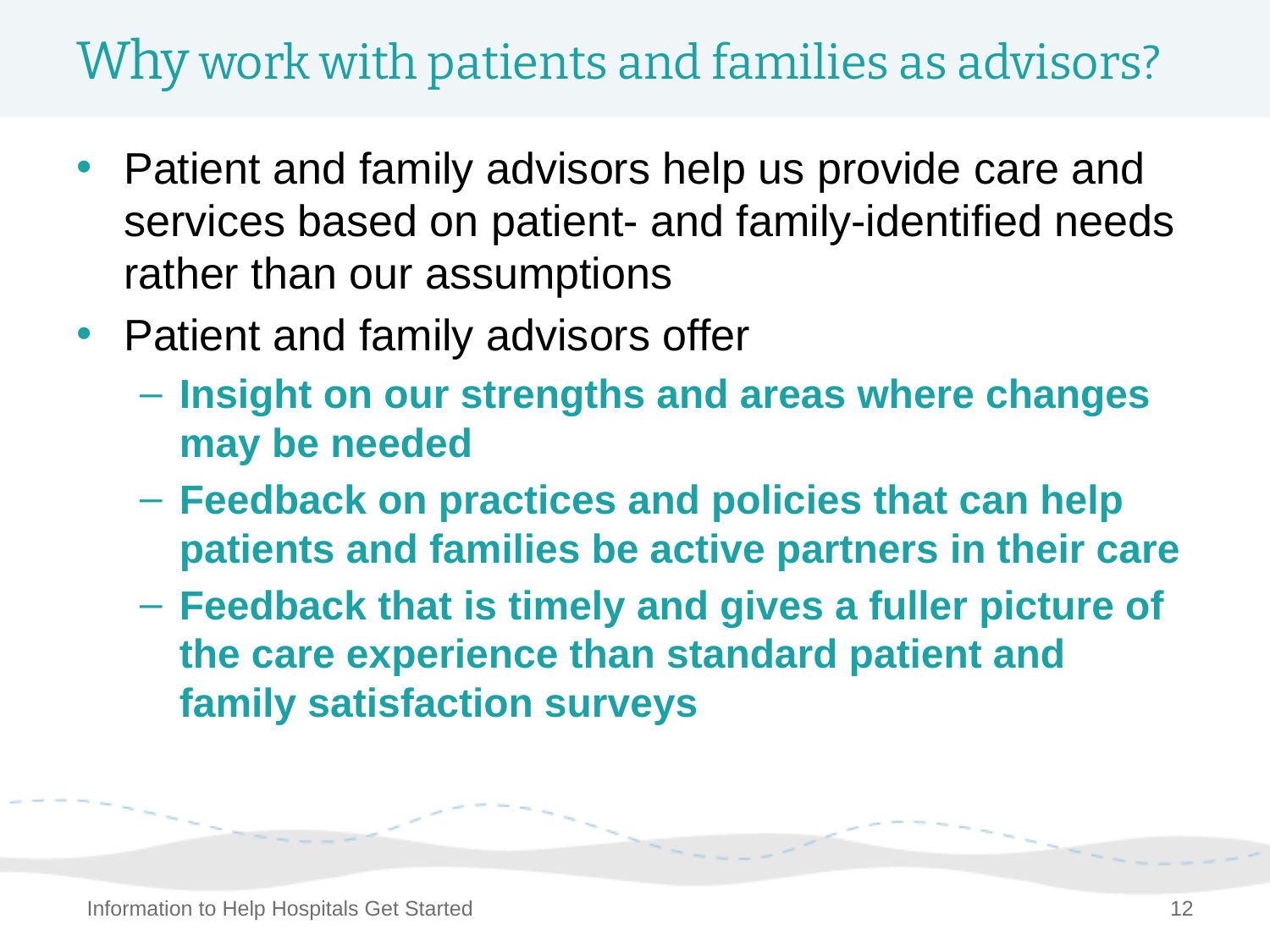

# Why work with patients and families as advisors?
Patient and family advisors help us provide care and services based on patient- and family-identified needs rather than our assumptions
Patient and family advisors offer
Insight on our strengths and areas where changes may be needed
Feedback on practices and policies that can help patients and families be active partners in their care
Feedback that is timely and gives a fuller picture of the care experience than standard patient and family satisfaction surveys

Information to Help Hospitals Get Started
12